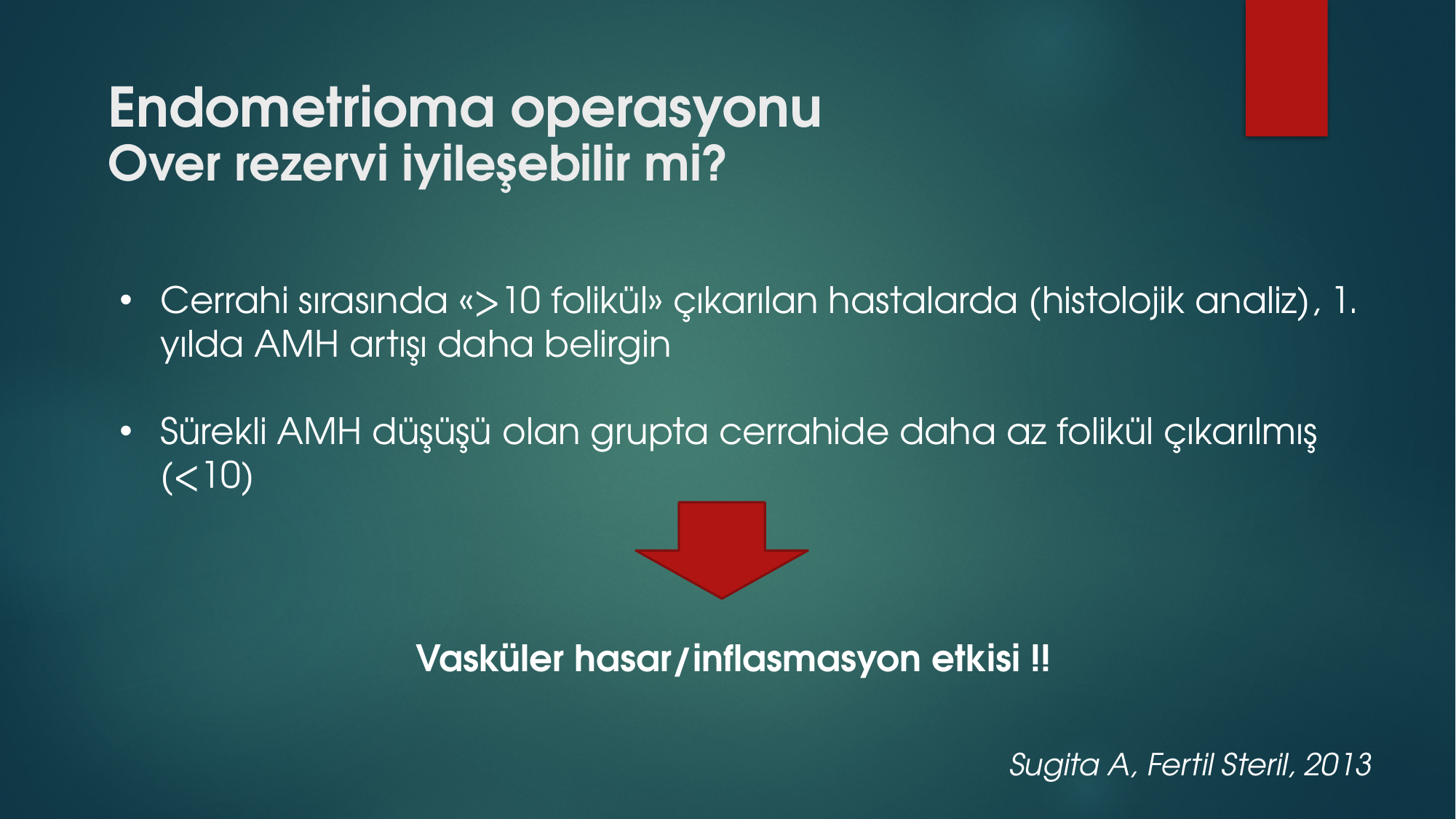

# Endometrioma operasyonu Over rezervi iyileşebilir mi?
Cerrahi sırasında «>10 folikül» çıkarılan hastalarda (histolojik analiz), 1. yılda AMH artışı daha belirgin

Sürekli AMH düşüşü olan grupta cerrahide daha az folikül çıkarılmış (<10)

Vasküler hasar/inflasmasyon etkisi !!
Sugita A, Fertil Steril, 2013